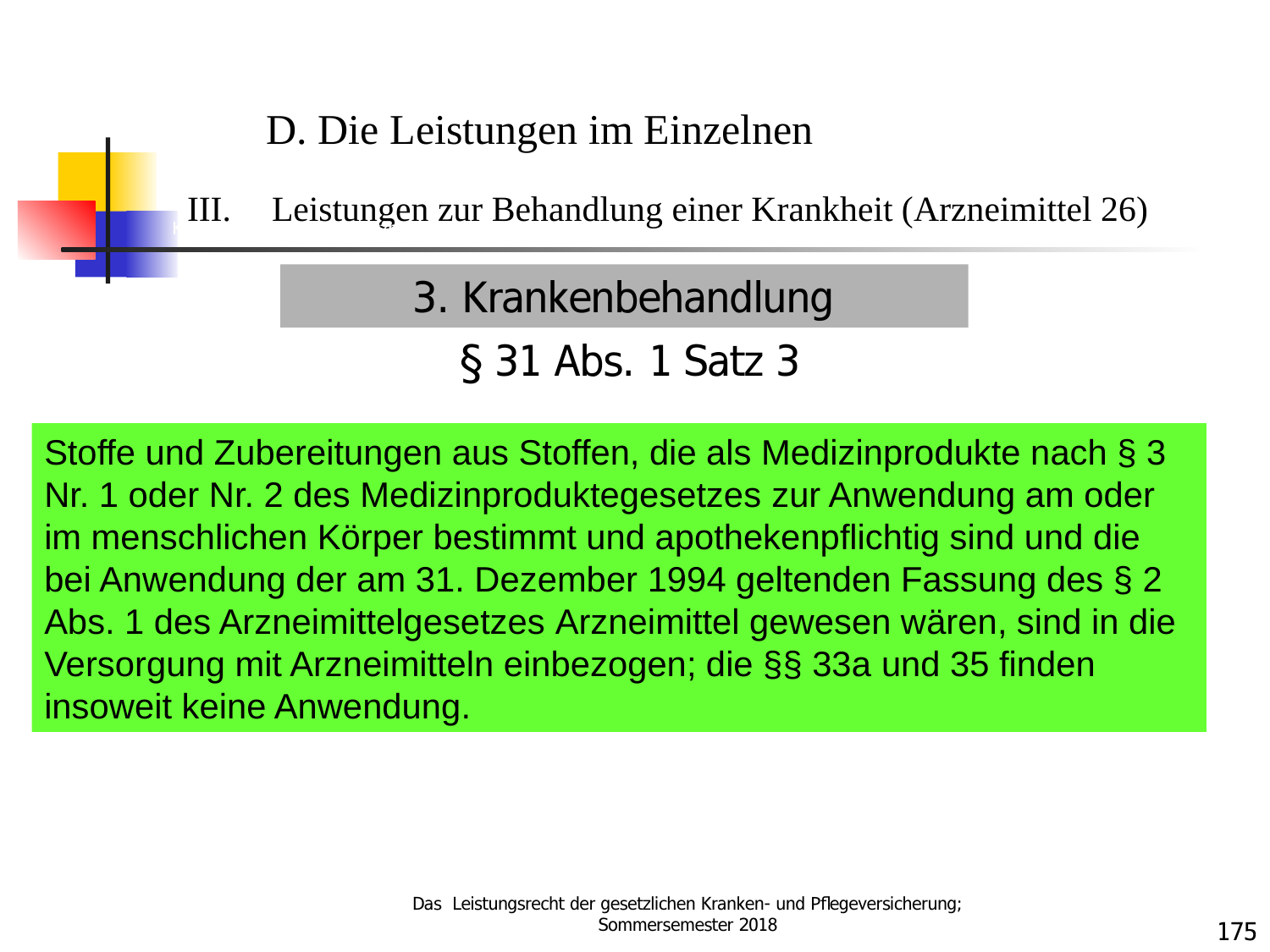

Krankenbehandlung 26 (Arzneimittel)
D. Die Leistungen im Einzelnen

Leistungen zur Behandlung einer Krankheit (Arzneimittel 26)
3. Krankenbehandlung
§ 31 Abs. 1 Satz 3
Stoffe und Zubereitungen aus Stoffen, die als Medizinprodukte nach § 3 Nr. 1 oder Nr. 2 des Medizinproduktegesetzes zur Anwendung am oder im menschlichen Körper bestimmt und apothekenpflichtig sind und die bei Anwendung der am 31. Dezember 1994 geltenden Fassung des § 2 Abs. 1 des Arzneimittelgesetzes Arzneimittel gewesen wären, sind in die Versorgung mit Arzneimitteln einbezogen; die §§ 33a und 35 finden insoweit keine Anwendung.
Krankheit
Das  Leistungsrecht der gesetzlichen Kranken- und Pflegeversicherung; Sommersemester 2018
175